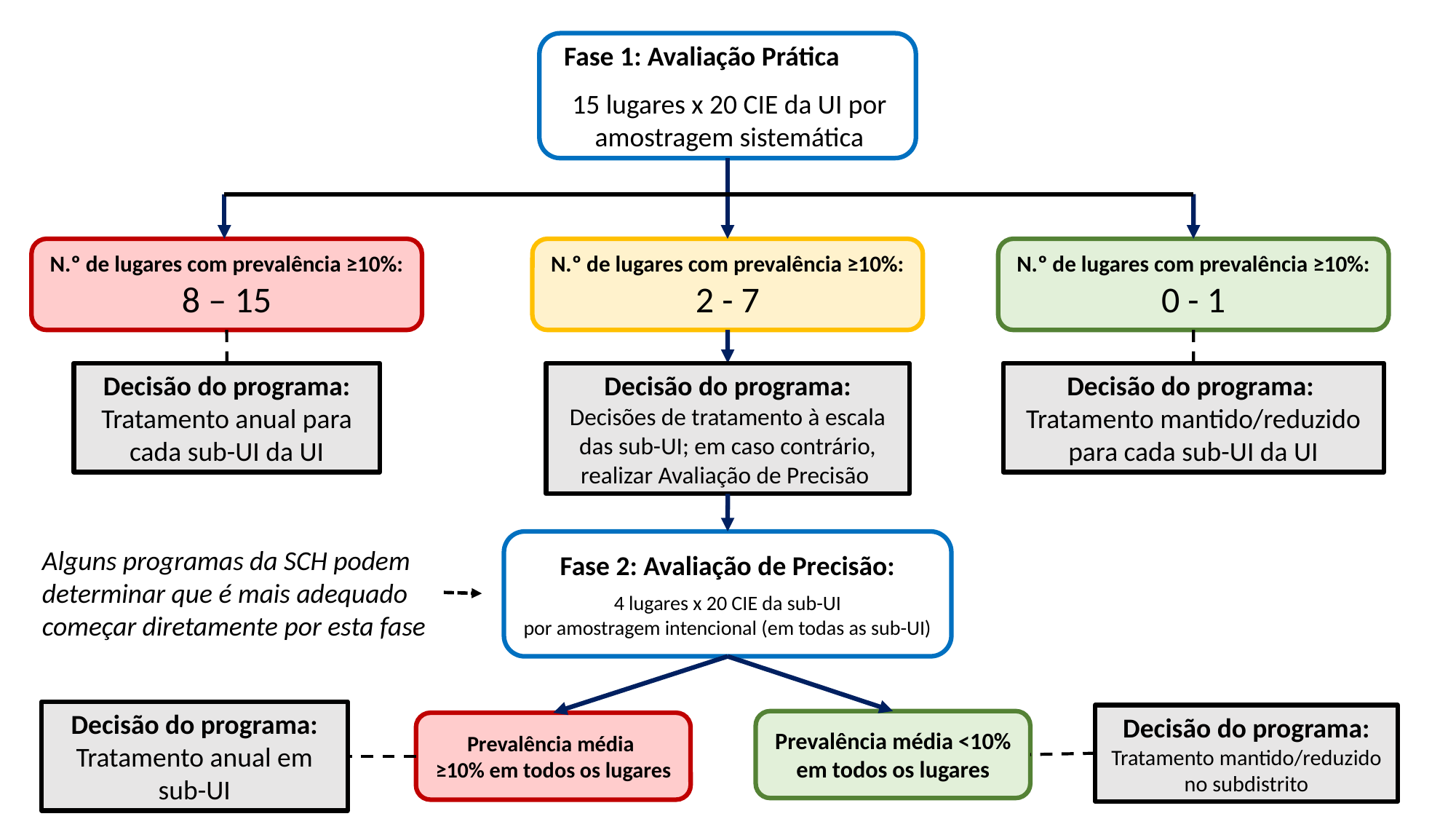

Fase 1: Avaliação Prática
15 lugares x 20 CIE da UI por amostragem sistemática
N.º de lugares com prevalência ≥10%:
8 – 15
N.º de lugares com prevalência ≥10%:
2 - 7
N.º de lugares com prevalência ≥10%:
0 - 1
Decisão do programa:
Tratamento anual para cada sub-UI da UI
Decisão do programa:
Tratamento mantido/reduzido para cada sub-UI da UI
Decisão do programa:
Decisões de tratamento à escala das sub-UI; em caso contrário, realizar Avaliação de Precisão
Fase 2: Avaliação de Precisão:

4 lugares x 20 CIE da sub-UI
por amostragem intencional (em todas as sub-UI)
Alguns programas da SCH podem determinar que é mais adequado começar diretamente por esta fase
Decisão do programa:
Tratamento anual em sub-UI
Decisão do programa:
Tratamento mantido/reduzido no subdistrito
Prevalência média <10% em todos os lugares
Prevalência média
≥10% em todos os lugares